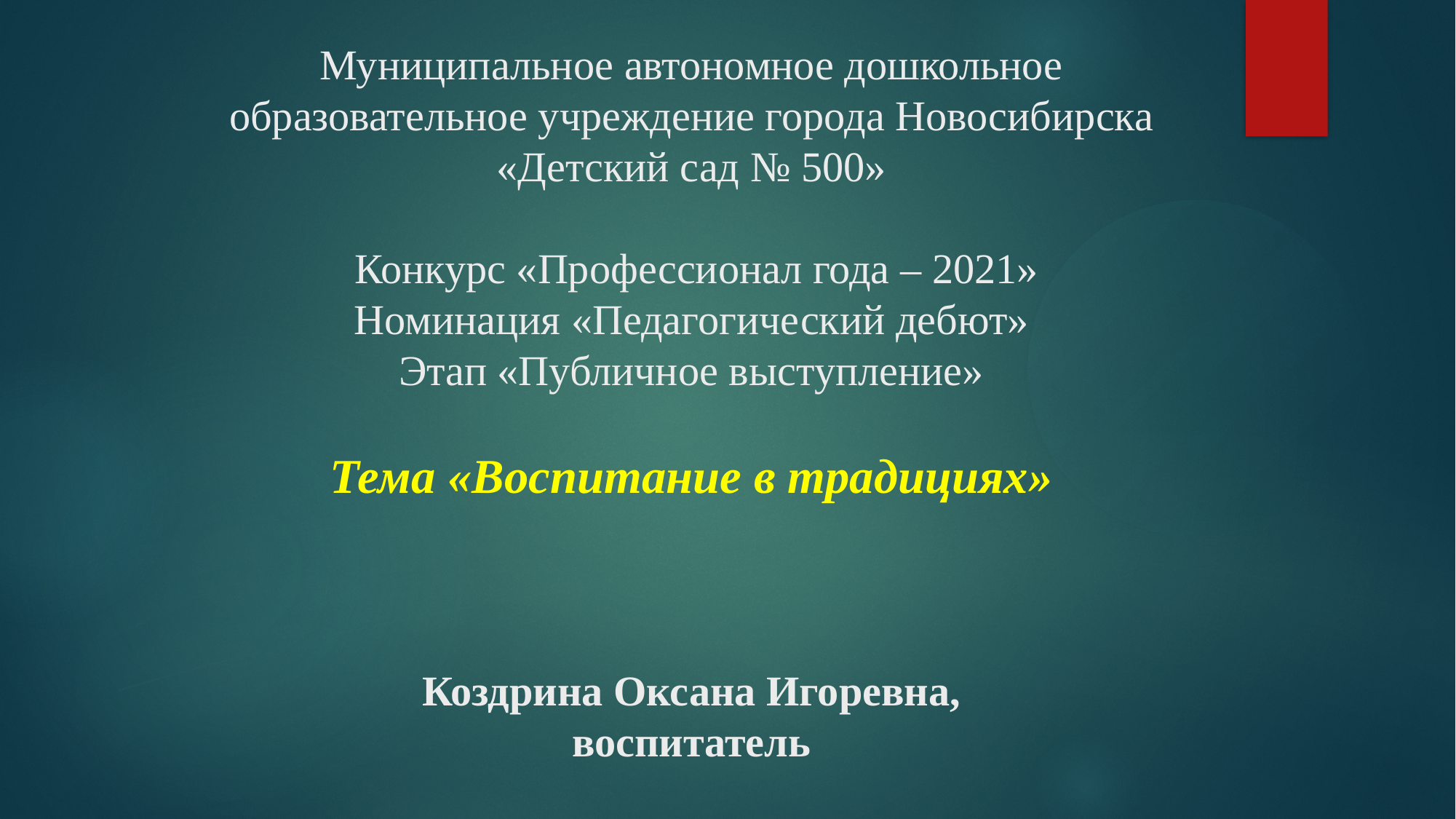

# Муниципальное автономное дошкольное образовательное учреждение города Новосибирска «Детский сад № 500» Конкурс «Профессионал года – 2021» Номинация «Педагогический дебют» Этап «Публичное выступление» Тема «Воспитание в традициях» Коздрина Оксана Игоревна, воспитатель